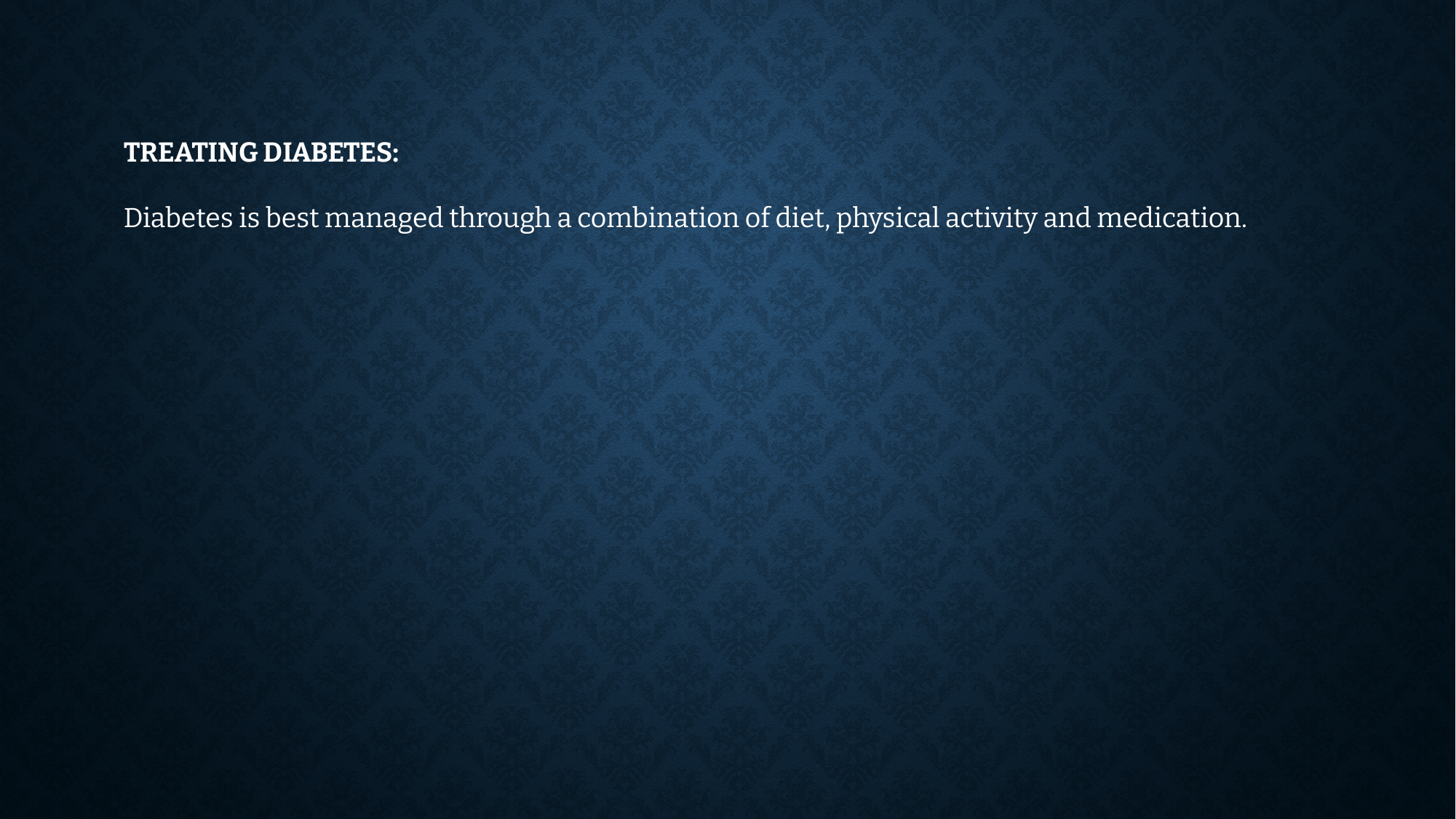

TREATING DIABETES:

Diabetes is best managed through a combination of diet, physical activity and medication.